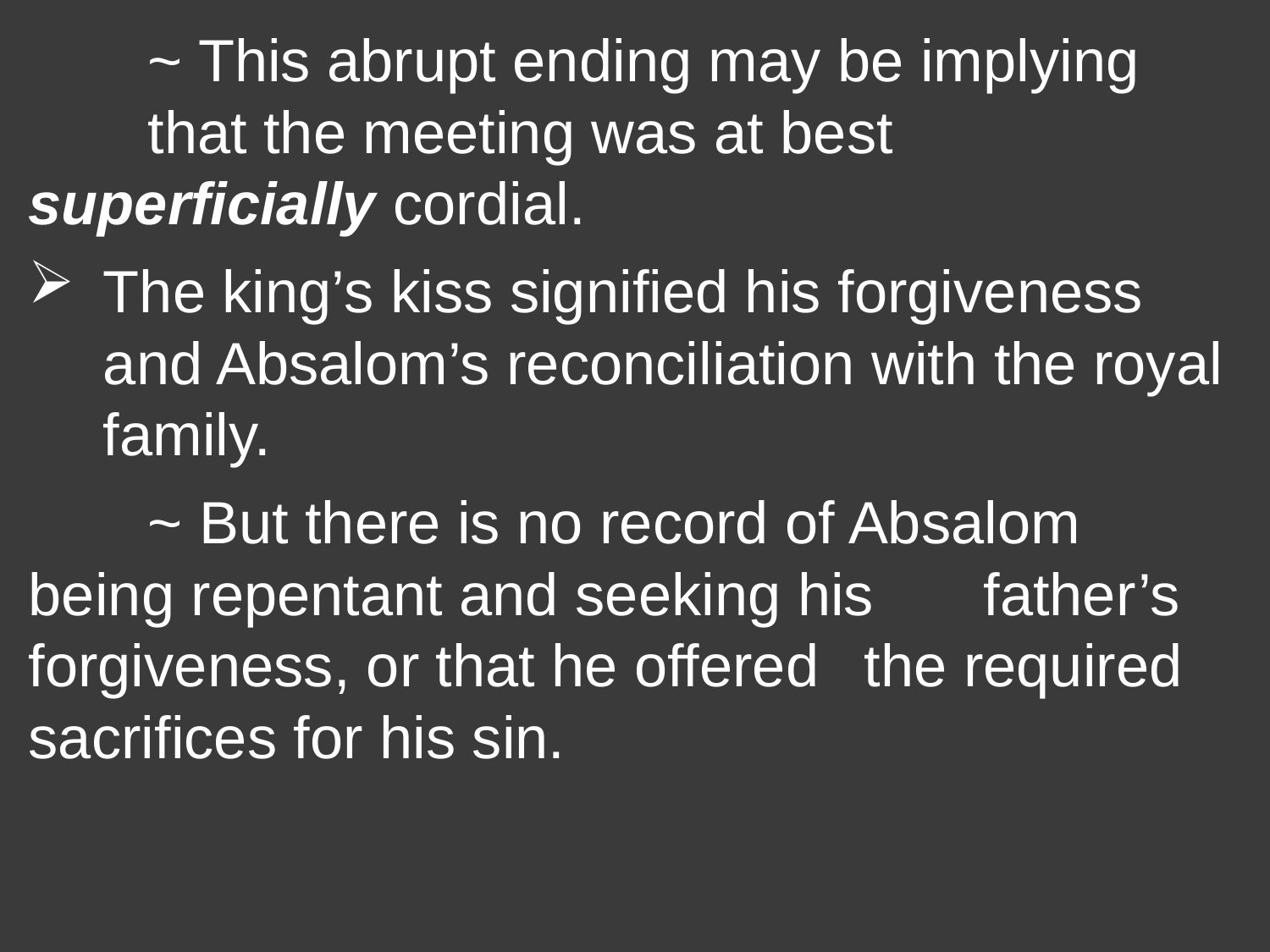

~ This abrupt ending may be implying 					that the meeting was at best 					superficially cordial.
The king’s kiss signified his forgiveness and Absalom’s reconciliation with the royal family.
		~ But there is no record of Absalom 						being repentant and seeking his 						father’s forgiveness, or that he offered 					the required sacrifices for his sin.